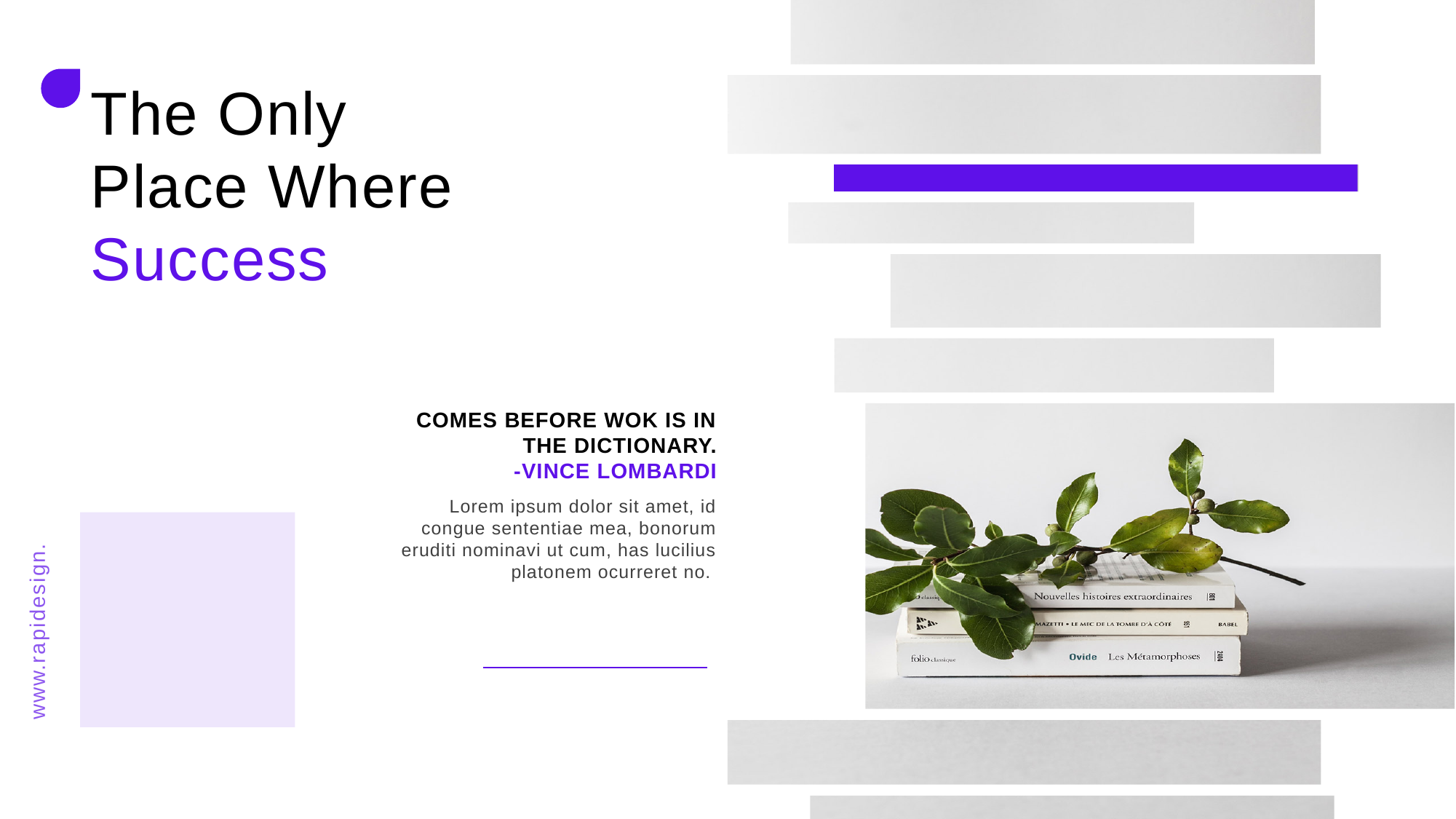

The Only
Place Where Success

COMES BEFORE WOK IS IN THE DICTIONARY.
-VINCE LOMBARDI
www.rapidesign.cn
Lorem ipsum dolor sit amet, id congue sententiae mea, bonorum eruditi nominavi ut cum, has lucilius platonem ocurreret no.